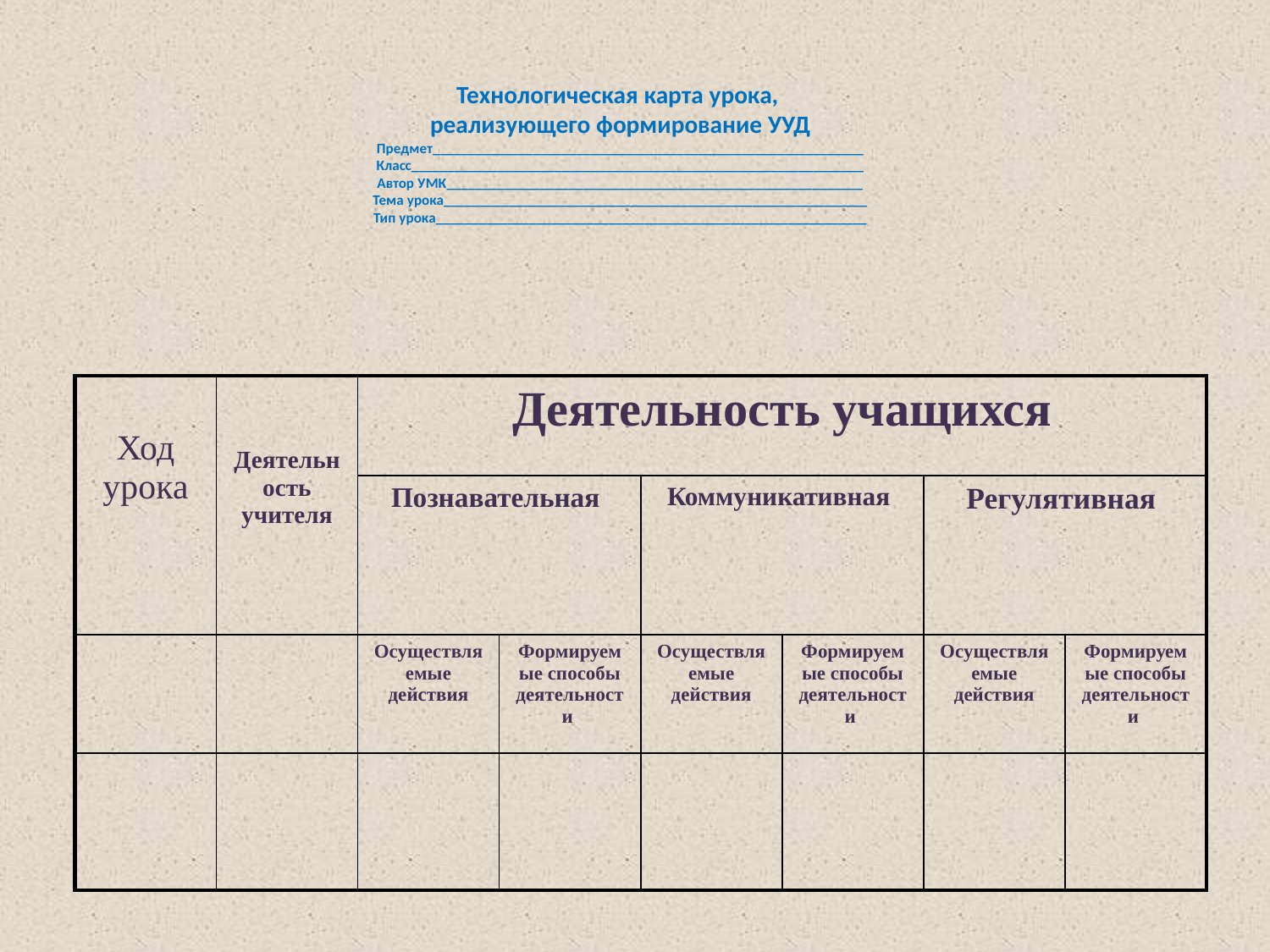

# Технологическая карта урока, реализующего формирование УУД Предмет____________________________________________________________ Класс_______________________________________________________________ Автор УМК__________________________________________________________ Тема урока___________________________________________________________ Тип урока____________________________________________________________
| Ход урока | Деятельность учителя | Деятельность учащихся |  |  |  |  |  |
| --- | --- | --- | --- | --- | --- | --- | --- |
|  |  | Познавательная |  | Коммуникативная |  | Регулятивная |  |
|  |  | Осуществляемые действия | Формируемые способы деятельности | Осуществляемые действия | Формируемые способы деятельности | Осуществляемые действия | Формируемые способы деятельности |
|  |  |  |  |  |  |  |  |